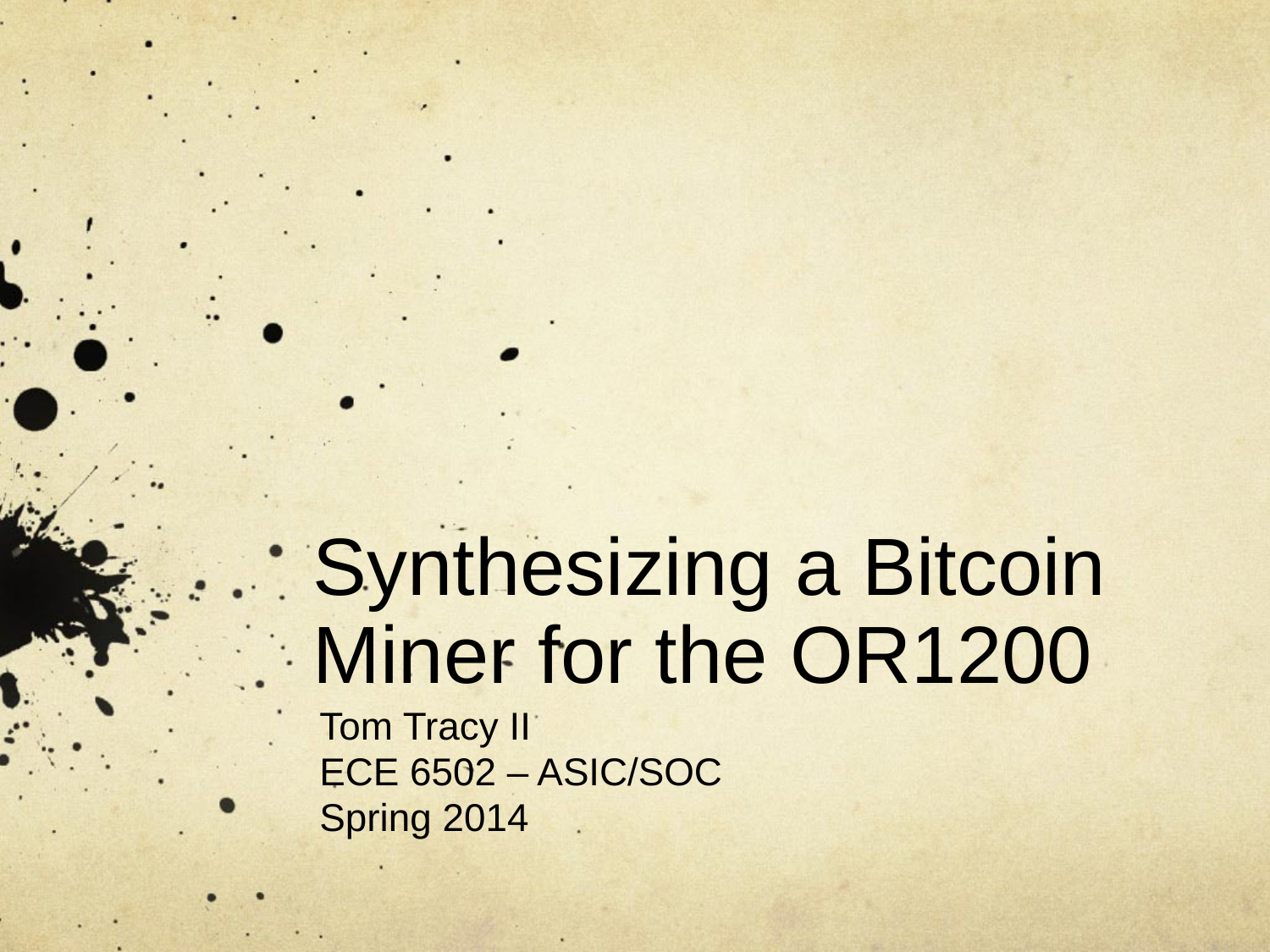

# Synthesizing a Bitcoin Miner for the OR1200
Tom Tracy II
ECE 6502 – ASIC/SOC
Spring 2014